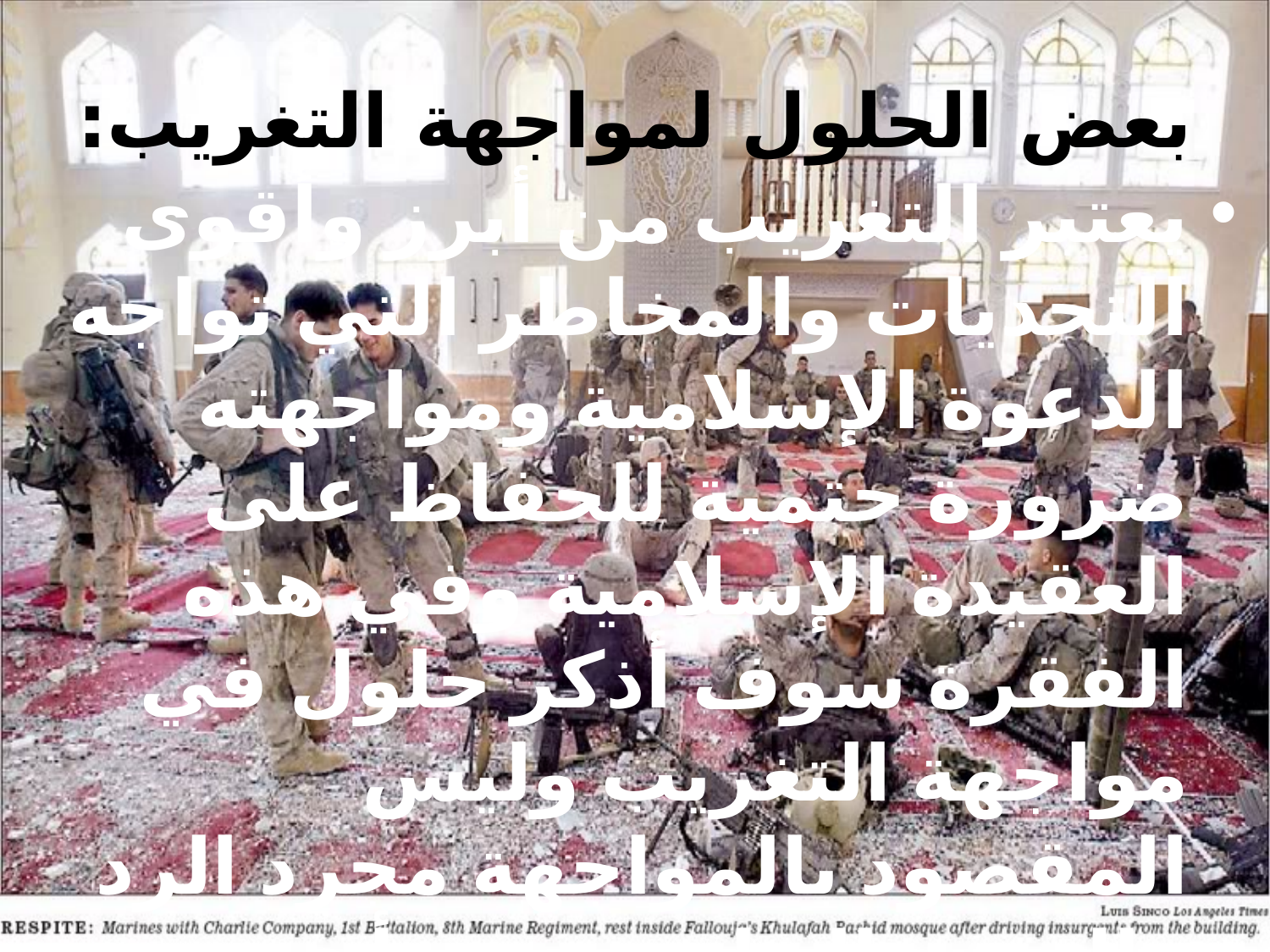

# بعض الحلول لمواجهة التغريب:
يعتبر التغريب من أبرز وأقوى التحديات والمخاطر التي تواجه الدعوة الإسلامية ومواجهته ضرورة حتمية للحفاظ على العقيدة الإسلامية وفي هذه الفقرة سوف أذكر حلول في مواجهة التغريب وليس المقصود بالمواجهة مجرد الرد والنقد فالبناء يعد من أهم عناصر المواجهة وهذه الحلول هي: